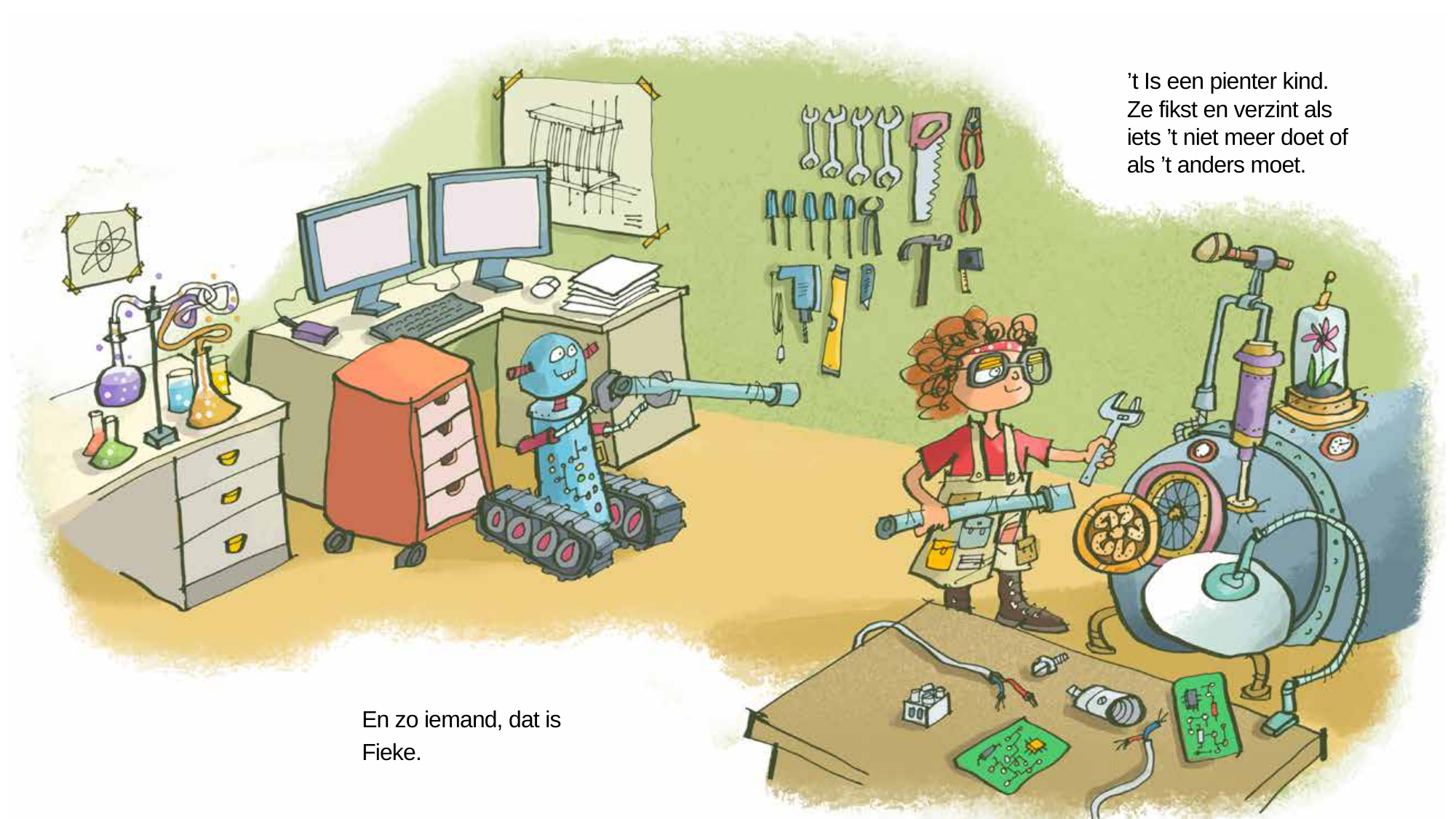

’t Is een pienter kind. Ze fikst en verzint als iets ’t niet meer doet of als ’t anders moet.
En zo iemand, dat is Fieke.